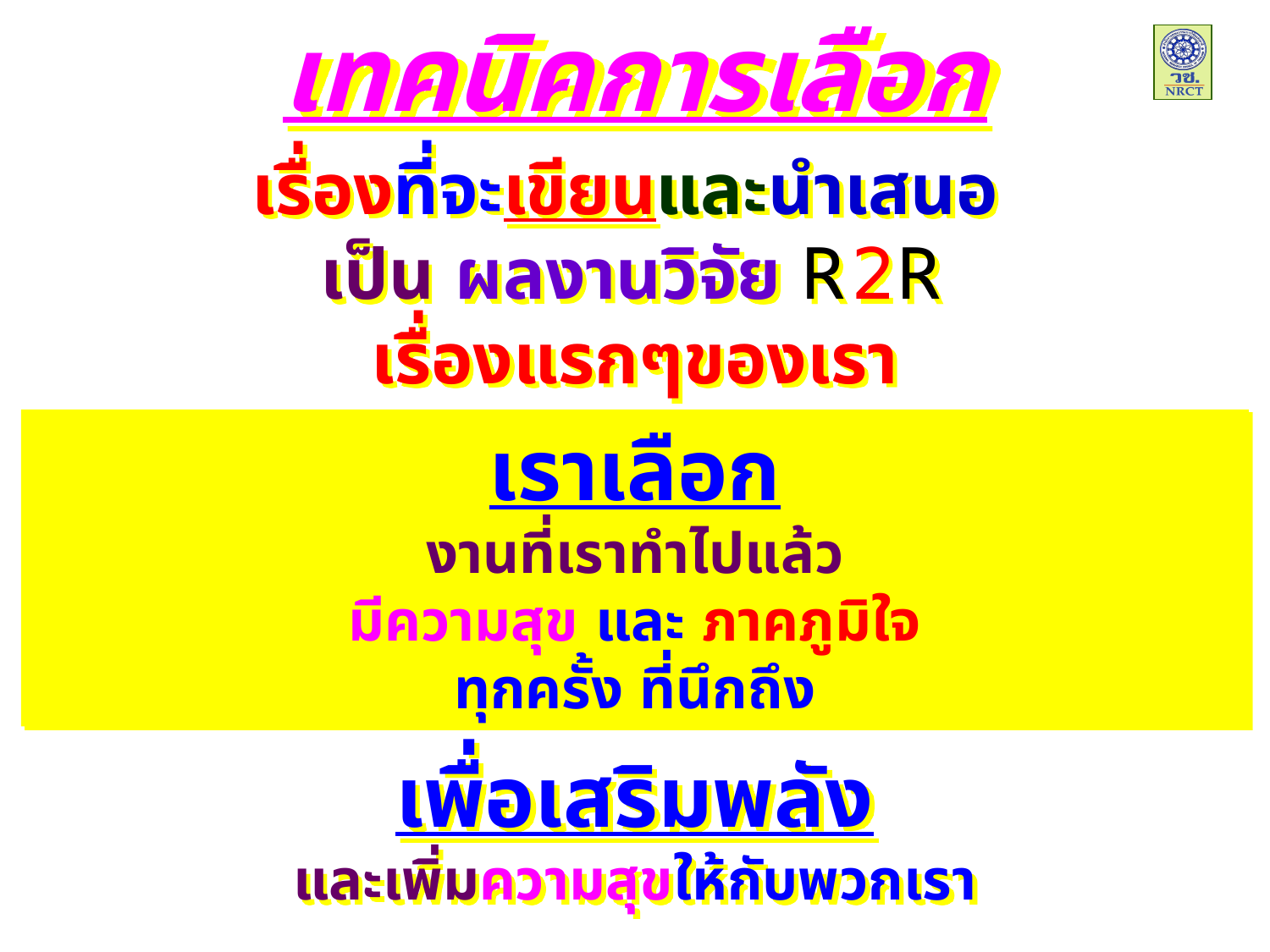

เทคนิคการเลือก
เรื่องที่จะเขียนและนำเสนอ
เป็น ผลงานวิจัย R2R
เรื่องแรกๆของเรา
เราเลือก
งานที่เราทำไปแล้ว
มีความสุข และ ภาคภูมิใจ
ทุกครั้ง ที่นึกถึง
เพื่อเสริมพลัง
และเพิ่มความสุขให้กับพวกเรา